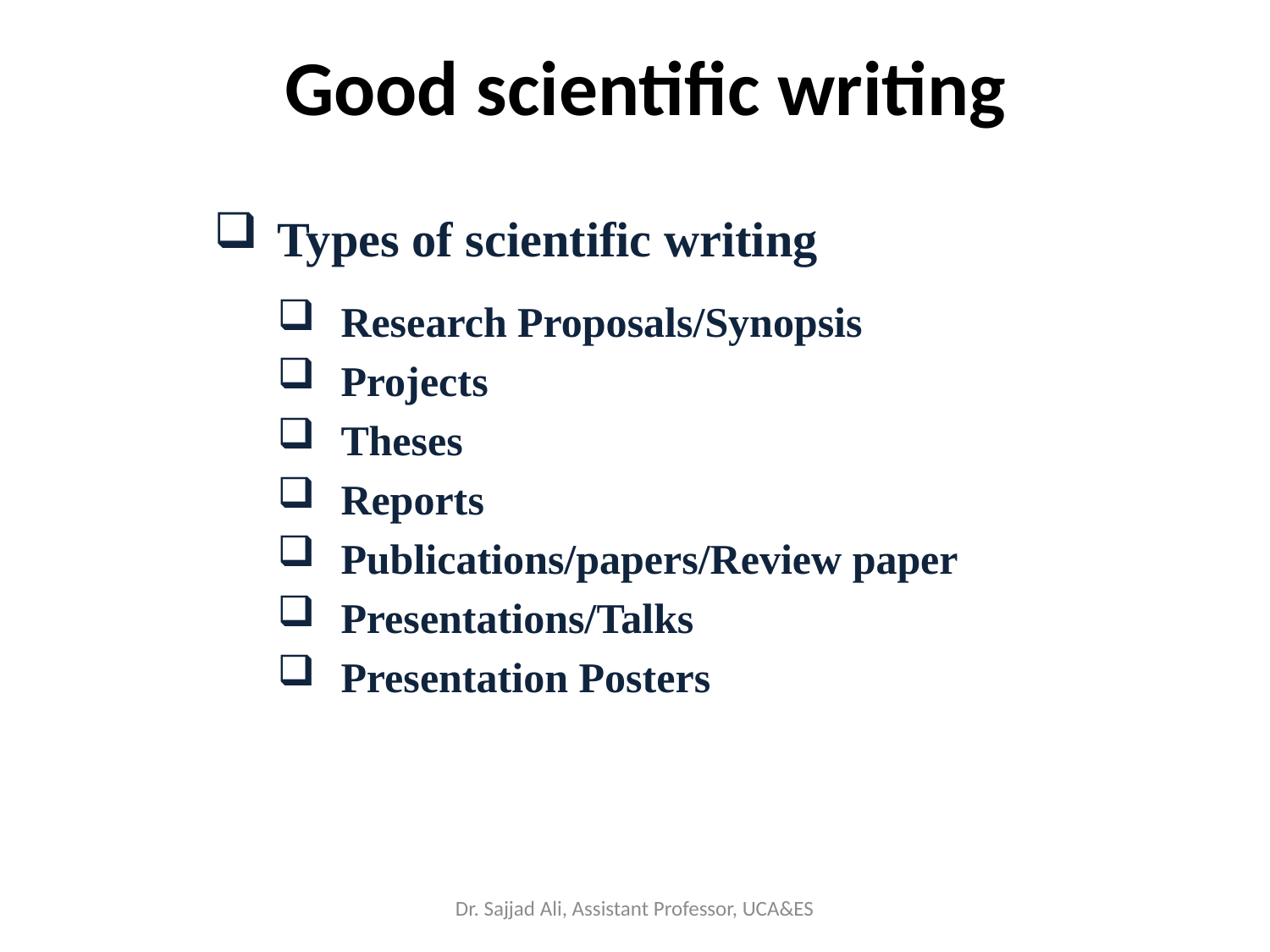

# Good scientific writing
Types of scientific writing

Research Proposals/Synopsis
Projects
Theses
Reports
Publications/papers/Review paper
Presentations/Talks
Presentation Posters
Dr. Sajjad Ali, Assistant Professor, UCA&ES